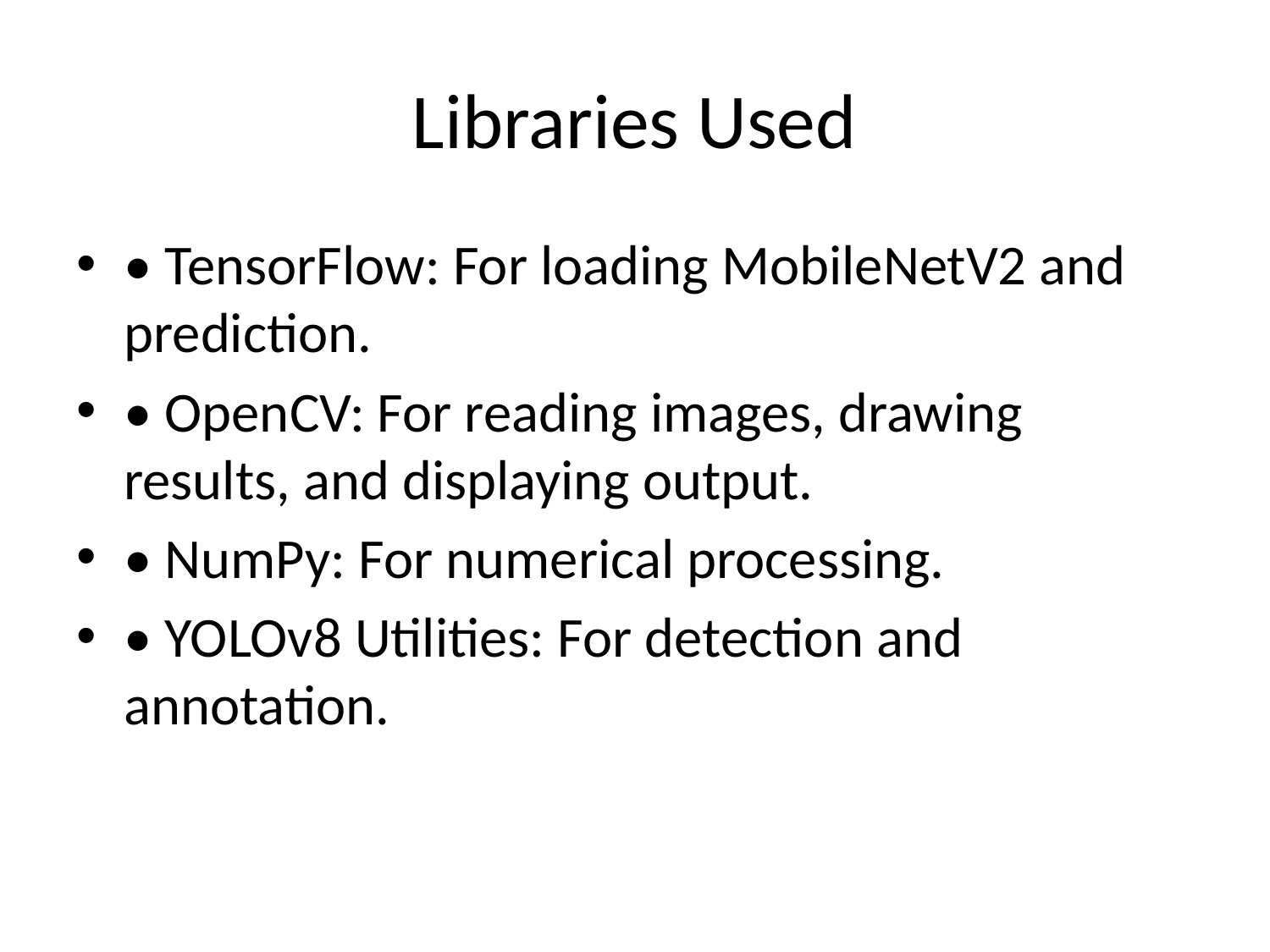

# Libraries Used
• TensorFlow: For loading MobileNetV2 and prediction.
• OpenCV: For reading images, drawing results, and displaying output.
• NumPy: For numerical processing.
• YOLOv8 Utilities: For detection and annotation.